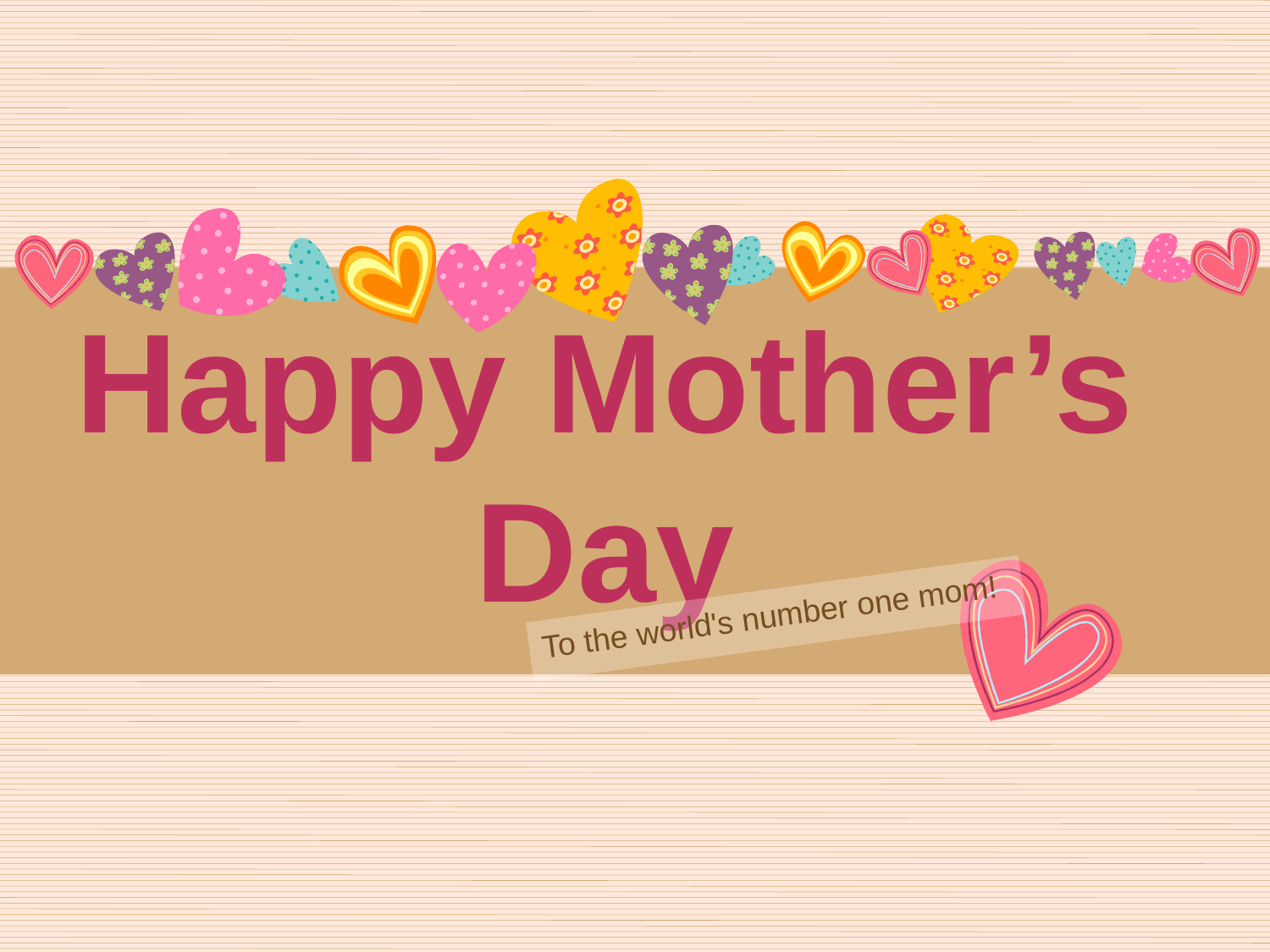

# Happy Mother’s Day
To the world's number one mom!